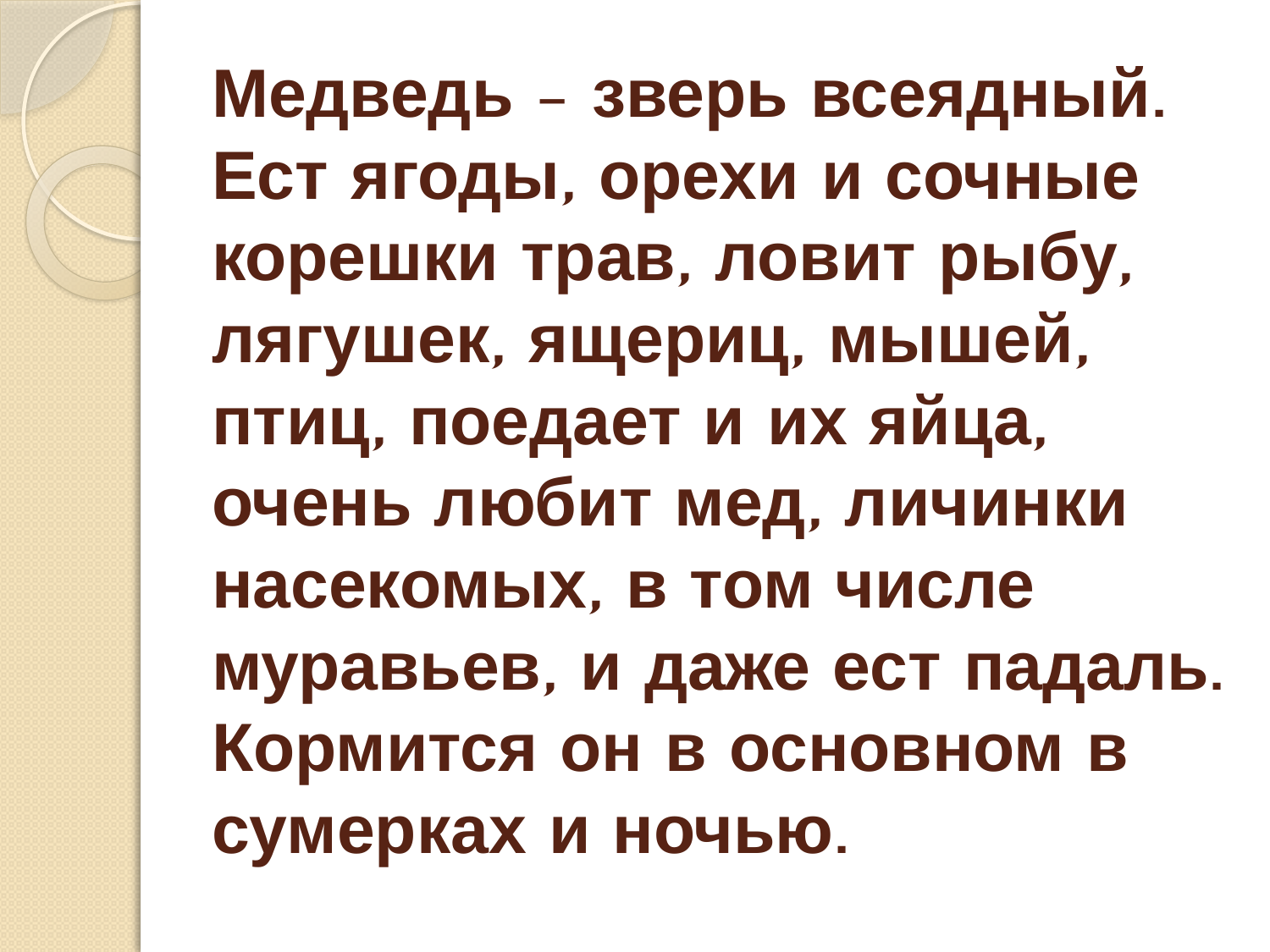

# Медведь – зверь всеядный. Ест ягоды, орехи и сочные корешки трав, ловит рыбу, лягушек, ящериц, мышей, птиц, поедает и их яйца, очень любит мед, личинки насекомых, в том числе муравьев, и даже ест падаль. Кормится он в основном в сумерках и ночью.